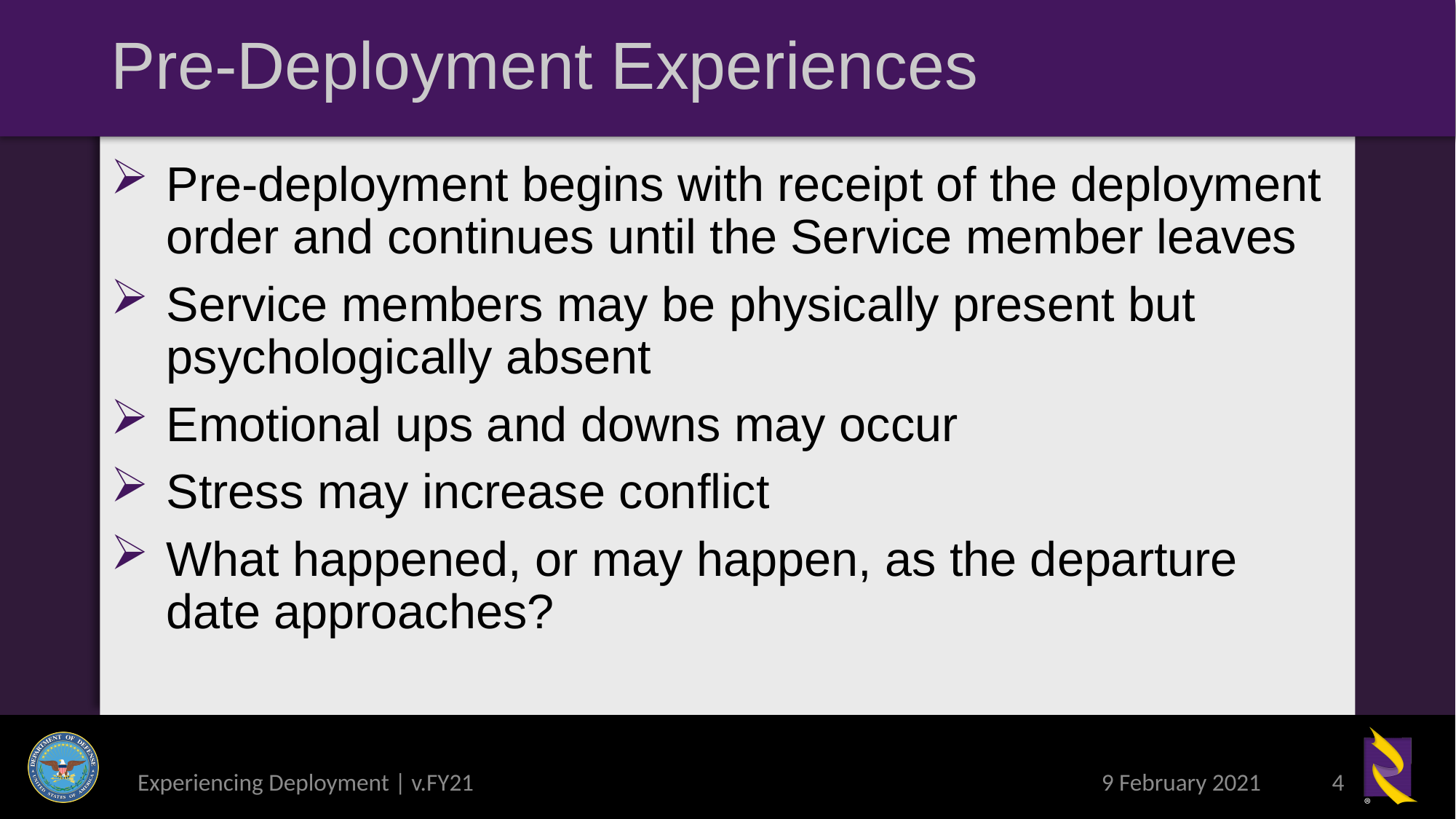

# Pre-Deployment Experiences
Pre-deployment begins with receipt of the deployment order and continues until the Service member leaves
Service members may be physically present but psychologically absent
Emotional ups and downs may occur
Stress may increase conflict
What happened, or may happen, as the departure date approaches?
Experiencing Deployment | v.FY21
9 February 2021
4